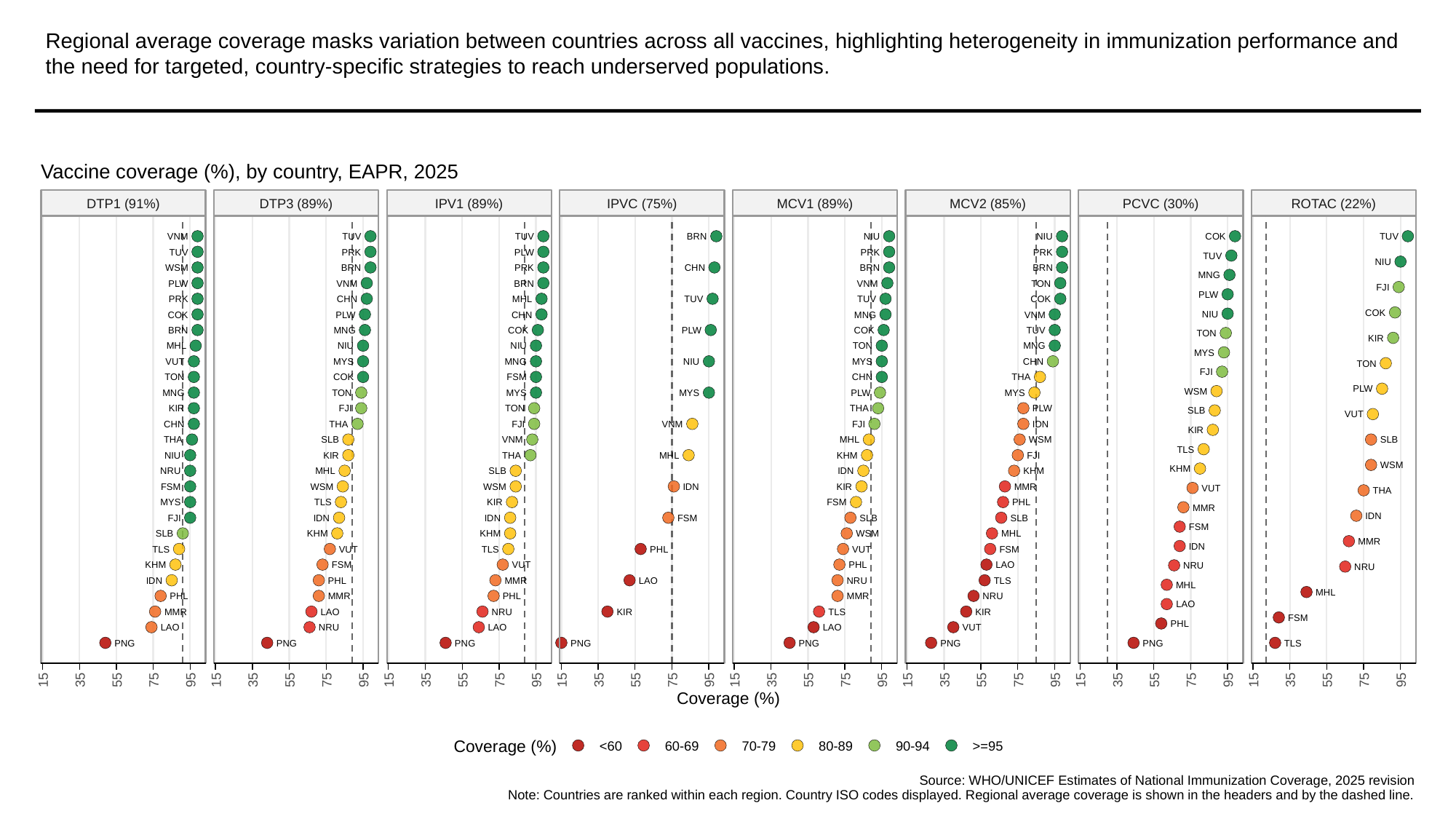

# Regional average coverage masks variation between countries across all vaccines, highlighting heterogeneity in immunization performance and the need for targeted, country-specific strategies to reach underserved populations.

Vaccine coverage (%), by country, EAPR, 2025

DTP1 (91%)
DTP3 (89%)
IPV1 (89%)
IPVC (75%)
MCV1 (89%)
MCV2 (85%)
PCVC (30%)
ROTAC (22%)

VNM
TUV
TUV
BRN
NIU
NIU
COK
TUV

TUV
PRK
PLW
PRK
PRK

TUV

NIU

WSM
BRN
PRK
CHN
BRN
BRN

MNG

PLW
VNM
BRN
VNM
TON

FJI

PLW

PRK
CHN
MHL
TUV
TUV
COK

COK
NIU
COK
PLW
CHN
MNG
VNM

BRN
MNG
COK
PLW
COK
TUV

TON

KIR

MHL
NIU
NIU
TON
MNG

MYS

VUT
MYS
MNG
NIU
MYS
CHN
TON

FJI

TON
COK
FSM
CHN
THA

PLW

WSM
MNG
TON
MYS
MYS
PLW
MYS

KIR
FJI
TON
THA
PLW
SLB

VUT

CHN
THA
FJI
VNM
FJI
IDN

KIR

THA
SLB
VNM
MHL
WSM
SLB

TLS

NIU
KIR
THA
MHL
KHM
FJI

WSM

KHM
NRU
MHL
SLB
IDN
KHM

FSM
WSM
WSM
IDN
KIR
MMR

VUT
THA

MYS
TLS
KIR
FSM
PHL

MMR

IDN
FJI
IDN
IDN
FSM
SLB
SLB

FSM

SLB
KHM
KHM
WSM
MHL

MMR

IDN

TLS
VUT
TLS
PHL
VUT
FSM

KHM
FSM
VUT
PHL
LAO
NRU
NRU

IDN
PHL
MMR
LAO
NRU
TLS

MHL

MHL

PHL
MMR
PHL
MMR
NRU

LAO

MMR
LAO
NRU
KIR
TLS
KIR

FSM

PHL

LAO
NRU
LAO
LAO
VUT

PNG
PNG
PNG
PNG
PNG
PNG
PNG
TLS

15
35
55
75
95
15
35
55
75
95
15
35
55
75
95
15
35
55
75
95
15
35
55
75
95
15
35
55
75
95
15
35
55
75
95
15
35
55
75
95
Coverage (%)
Coverage (%)

<60
60-69
70-79
80-89
90-94
>=95
Source: WHO/UNICEF Estimates of National Immunization Coverage, 2025 revision
Note: Countries are ranked within each region. Country ISO codes displayed. Regional average coverage is shown in the headers and by the dashed line.